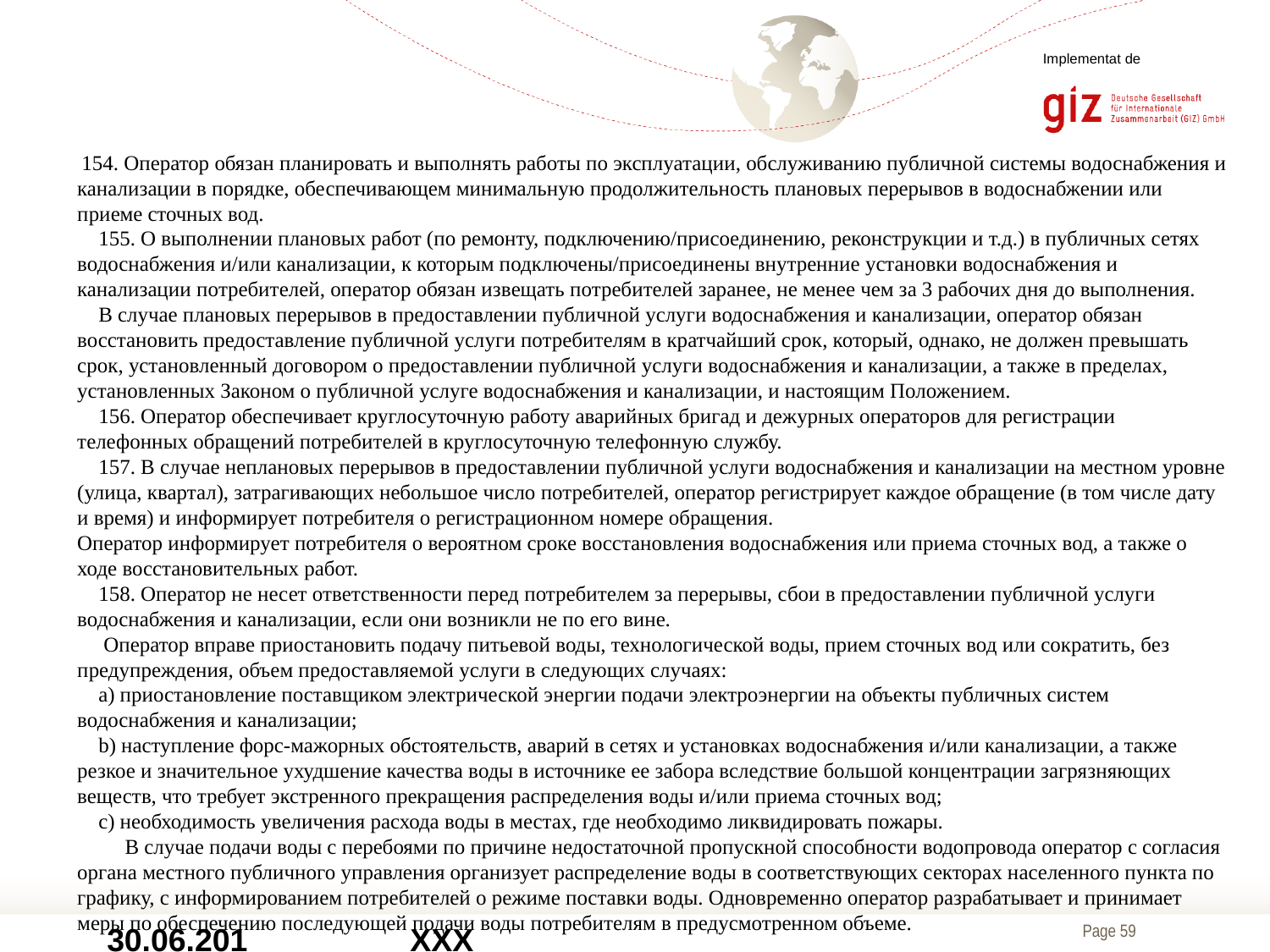

Implementat de
 154. Оператор обязан планировать и выполнять работы по эксплуатации, обслуживанию публичной системы водоснабжения и канализации в порядке, обеспечивающем минимальную продолжительность плановых перерывов в водоснабжении или приеме сточных вод.
    155. О выполнении плановых работ (по ремонту, подключению/присоединению, реконструкции и т.д.) в публичных сетях водоснабжения и/или канализации, к которым подключены/присоединены внутренние установки водоснабжения и канализации потребителей, оператор обязан извещать потребителей заранее, не менее чем за 3 рабочих дня до выполнения.
    В случае плановых перерывов в предоставлении публичной услуги водоснабжения и канализации, оператор обязан восстановить предоставление публичной услуги потребителям в кратчайший срок, который, однако, не должен превышать срок, установленный договором о предоставлении публичной услуги водоснабжения и канализации, а также в пределах, установленных Законом о публичной услуге водоснабжения и канализации, и настоящим Положением.
    156. Оператор обеспечивает круглосуточную работу аварийных бригад и дежурных операторов для регистрации телефонных обращений потребителей в круглосуточную телефонную службу.
    157. В случае неплановых перерывов в предоставлении публичной услуги водоснабжения и канализации на местном уровне (улица, квартал), затрагивающих небольшое число потребителей, оператор регистрирует каждое обращение (в том числе дату и время) и информирует потребителя о регистрационном номере обращения.
Оператор информирует потребителя о вероятном сроке восстановления водоснабжения или приема сточных вод, а также о ходе восстановительных работ.
    158. Оператор не несет ответственности перед потребителем за перерывы, сбои в предоставлении публичной услуги водоснабжения и канализации, если они возникли не по его вине.
     Оператор вправе приостановить подачу питьевой воды, технологической воды, прием сточных вод или сократить, без предупреждения, объем предоставляемой услуги в следующих случаях:
    a) приостановление поставщиком электрической энергии подачи электроэнергии на объекты публичных систем водоснабжения и канализации;
    b) наступление форс-мажорных обстоятельств, аварий в сетях и установках водоснабжения и/или канализации, а также резкое и значительное ухудшение качества воды в источнике ее забора вследствие большой концентрации загрязняющих веществ, что требует экстренного прекращения распределения воды и/или приема сточных вод;
    c) необходимость увеличения расхода воды в местах, где необходимо ликвидировать пожары.
         В случае подачи воды с перебоями по причине недостаточной пропускной способности водопровода оператор с согласия органа местного публичного управления организует распределение воды в соответствующих секторах населенного пункта по графику, с информированием потребителей о режиме поставки воды. Одновременно оператор разрабатывает и принимает меры по обеспечению последующей подачи воды потребителям в предусмотренном объеме.

30.06.2017
XXX